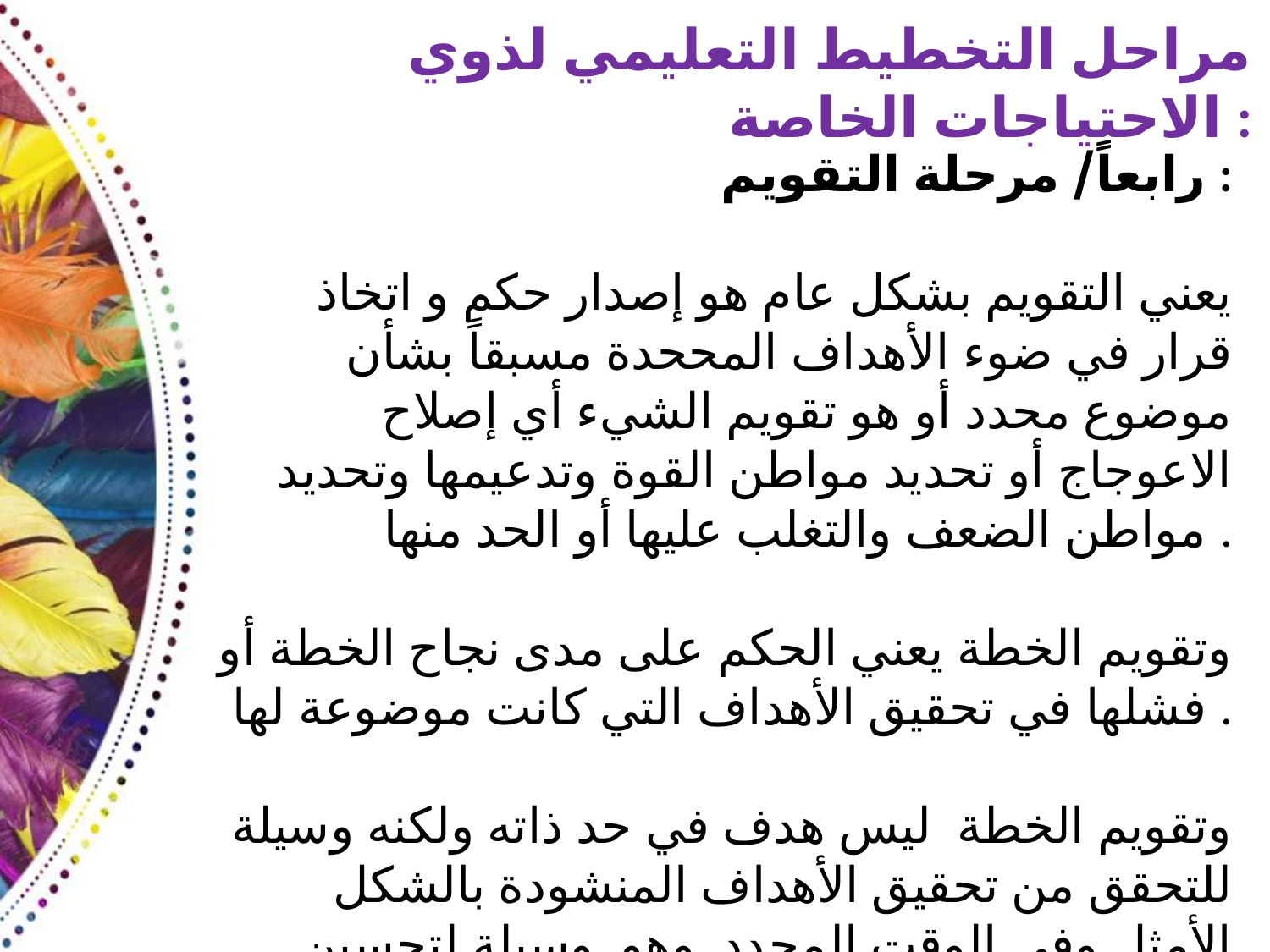

مراحل التخطيط التعليمي لذوي الاحتياجات الخاصة :
رابعاً/ مرحلة التقويم :

يعني التقويم بشكل عام هو إصدار حكم و اتخاذ قرار في ضوء الأهداف المححدة مسبقاً بشأن موضوع محدد أو هو تقويم الشيء أي إصلاح الاعوجاج أو تحديد مواطن القوة وتدعيمها وتحديد مواطن الضعف والتغلب عليها أو الحد منها .

وتقويم الخطة يعني الحكم على مدى نجاح الخطة أو فشلها في تحقيق الأهداف التي كانت موضوعة لها .

وتقويم الخطة  ليس هدف في حد ذاته ولكنه وسيلة للتحقق من تحقيق الأهداف المنشودة بالشكل  الأمثل وفي الوقت المحدد  وهو .وسيلة لتحسين مستويات الأداء